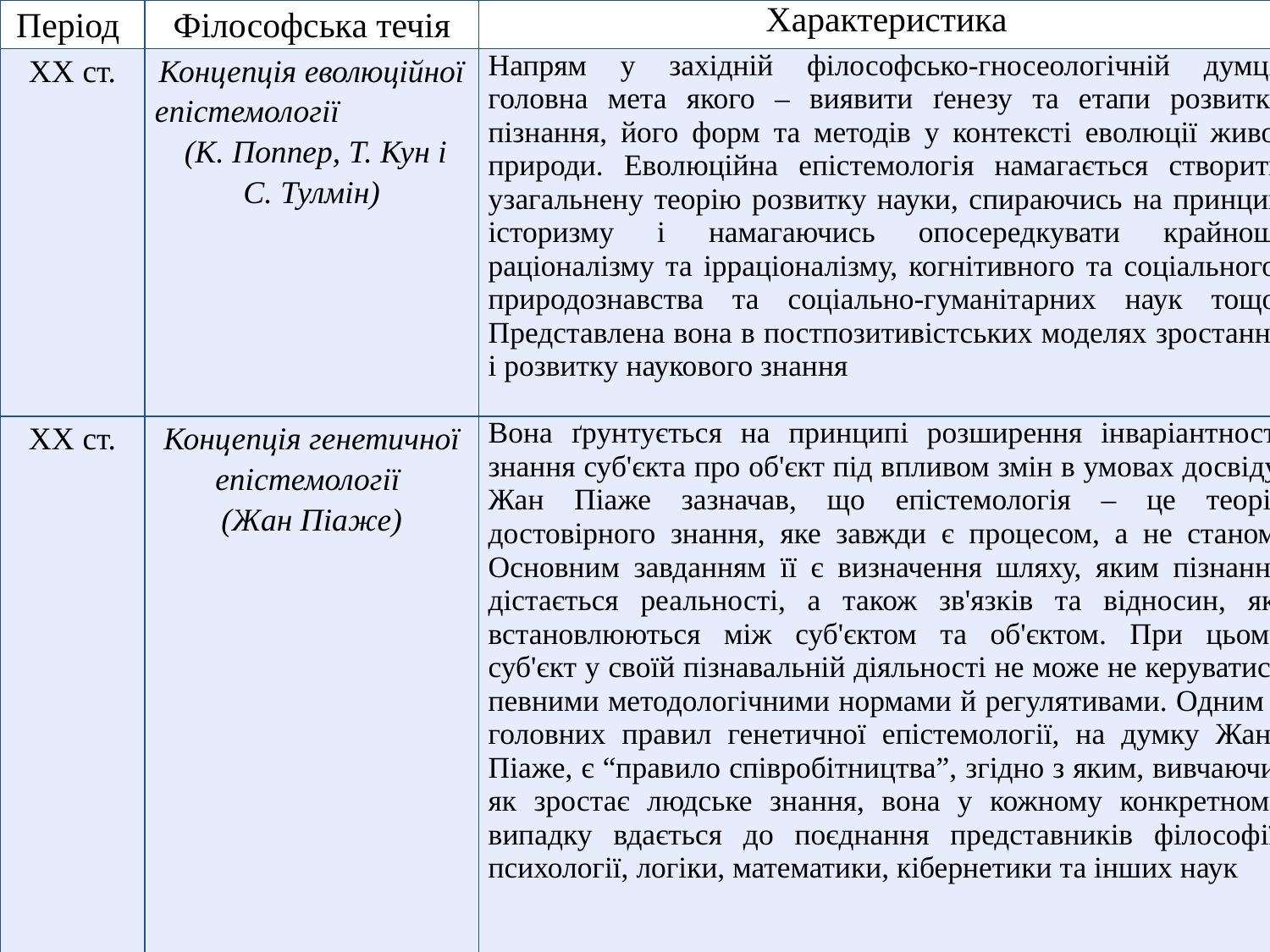

| Період | Філософська течія | Характеристика |
| --- | --- | --- |
| XX ст. | Концепція еволюційної епістемології (К. Поппер, Т. Кун і С. Тулмін) | Напрям у західній філософсько-гносеологічній думці, головна мета якого – виявити ґенезу та етапи розвитку пізнання, його форм та методів у контексті еволюції живої природи. Еволюційна епістемологія намагається створити узагальнену теорію розвитку науки, спираючись на принцип історизму і намагаючись опосередкувати крайнощі раціоналізму та ірраціоналізму, когнітивного та соціального, природознавства та соціально-гуманітарних наук тощо. Представлена вона в постпозитивістських моделях зростання і розвитку наукового знання |
| XX ст. | Концепція генетичної епістемології (Жан Піаже) | Вона ґрунтується на принципі розширення інваріантності знання суб'єкта про об'єкт під впливом змін в умовах досвіду. Жан Піаже зазначав, що епістемологія – це теорія достовірного знання, яке завжди є процесом, а не станом. Основним завданням її є визначення шляху, яким пізнання дістається реальності, а також зв'язків та відносин, які встановлюються між суб'єктом та об'єктом. При цьому суб'єкт у своїй пізнавальній діяльності не може не керуватися певними методологічними нормами й регулятивами. Одним з головних правил генетичної епістемології, на думку Жана Піаже, є “правило співробітництва”, згідно з яким, вивчаючи, як зростає людське знання, вона у кожному конкретному випадку вдається до поєднання представників філософії, психології, логіки, математики, кібернетики та інших наук |